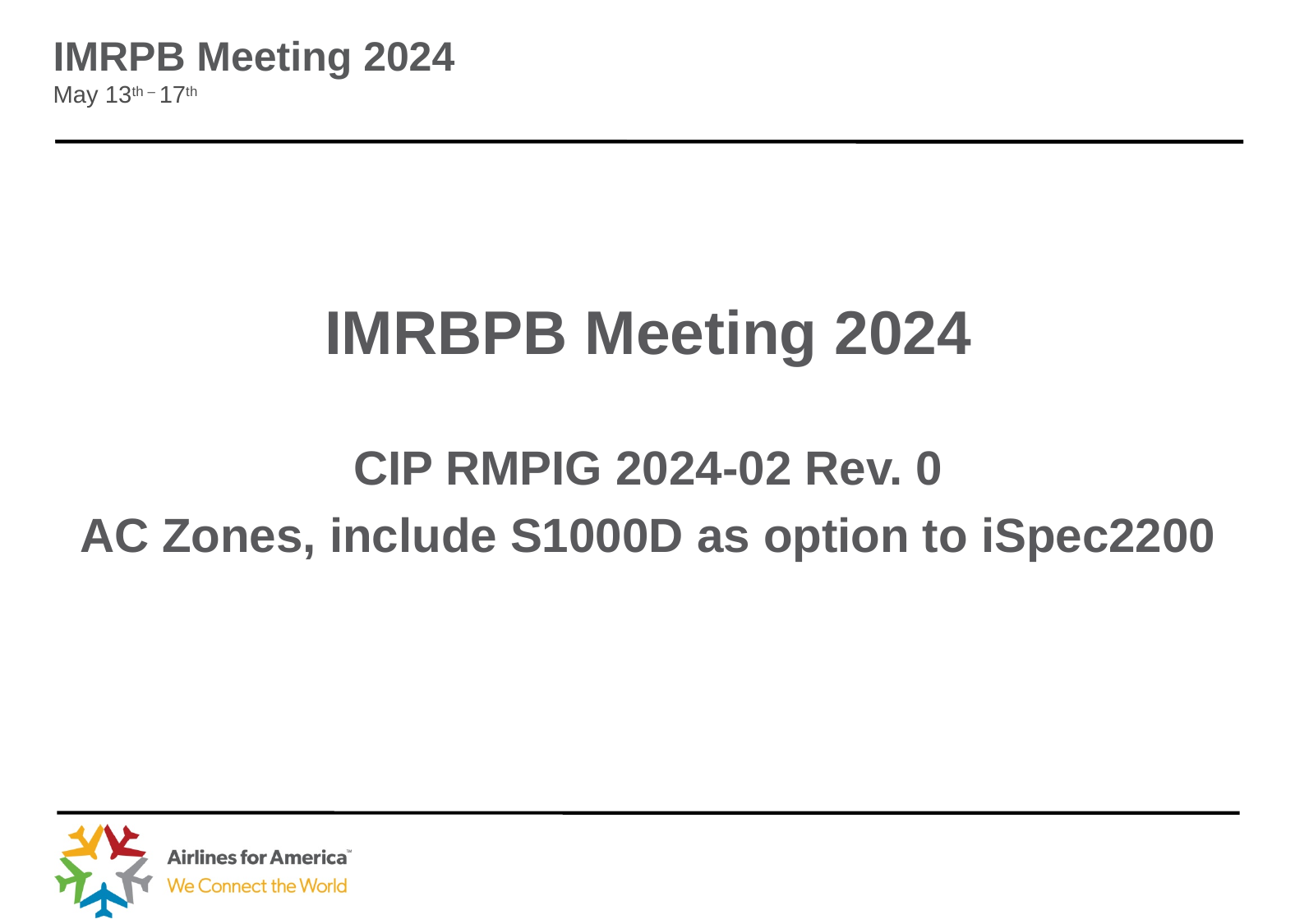

IMRBPB Meeting 2024

CIP RMPIG 2024-02 Rev. 0
AC Zones, include S1000D as option to iSpec2200